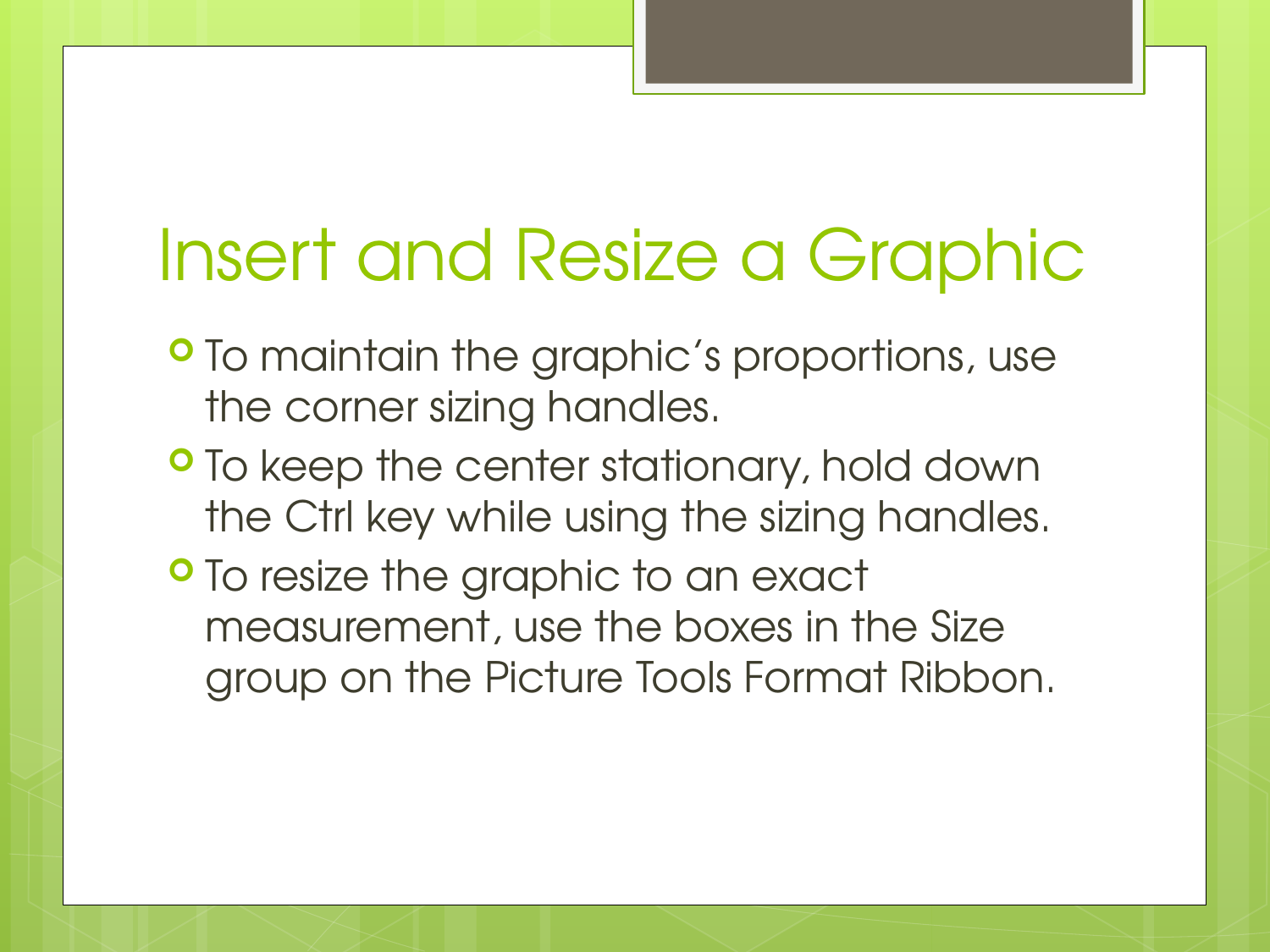

# Insert and Resize a Graphic
To maintain the graphic’s proportions, use the corner sizing handles.
To keep the center stationary, hold down the Ctrl key while using the sizing handles.
To resize the graphic to an exact measurement, use the boxes in the Size group on the Picture Tools Format Ribbon.